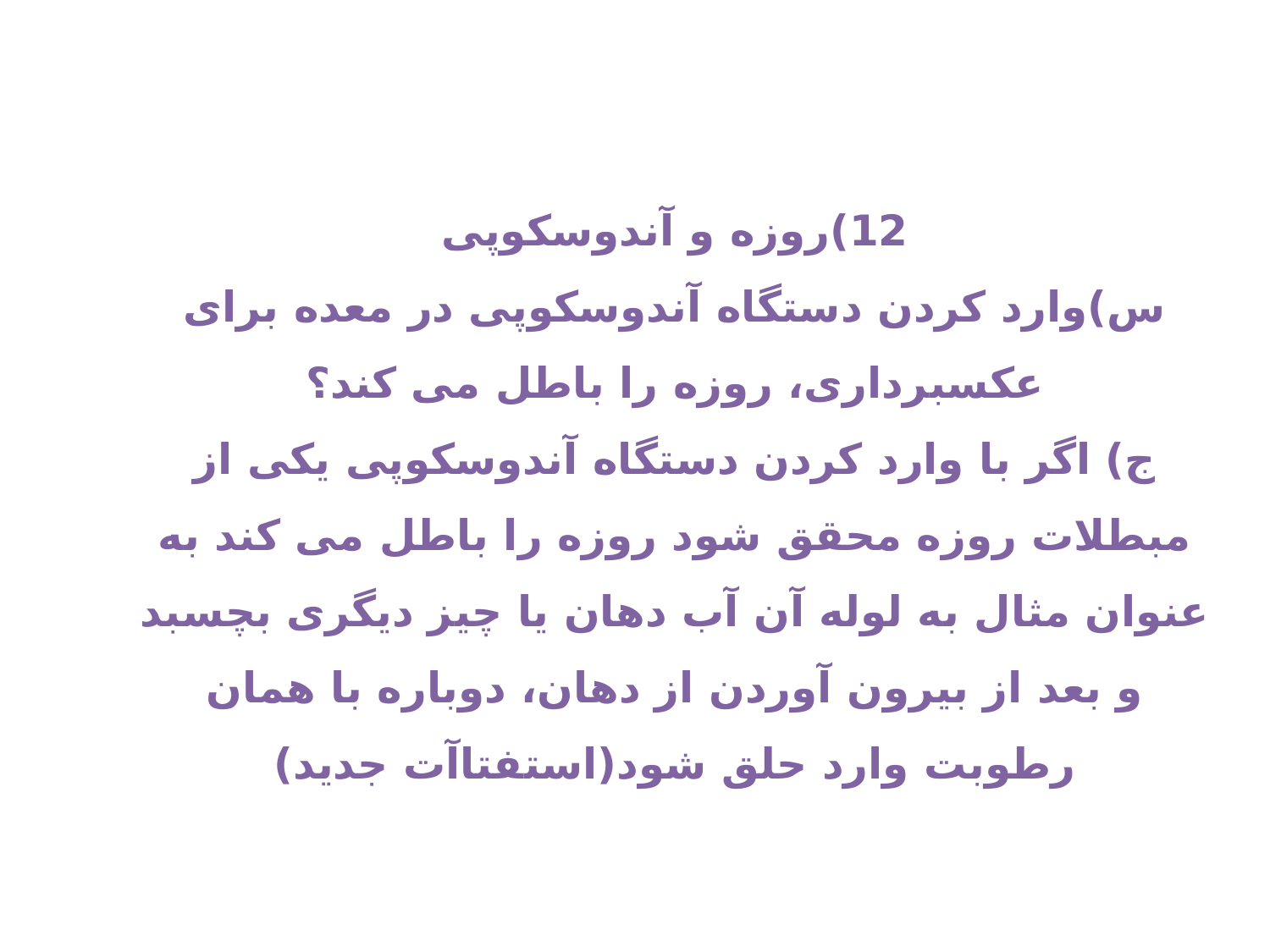

12)روزه و آندوسکوپی
س)وارد کردن دستگاه آندوسکوپی در معده برای عکسبرداری، روزه را باطل می کند؟
ج) اگر با وارد کردن دستگاه آندوسکوپی یکی از مبطلات روزه محقق شود روزه را باطل می کند به عنوان مثال به لوله آن آب دهان یا چیز دیگری بچسبد و بعد از بیرون آوردن از دهان، دوباره با همان رطوبت وارد حلق شود(استفتاآت جدید)